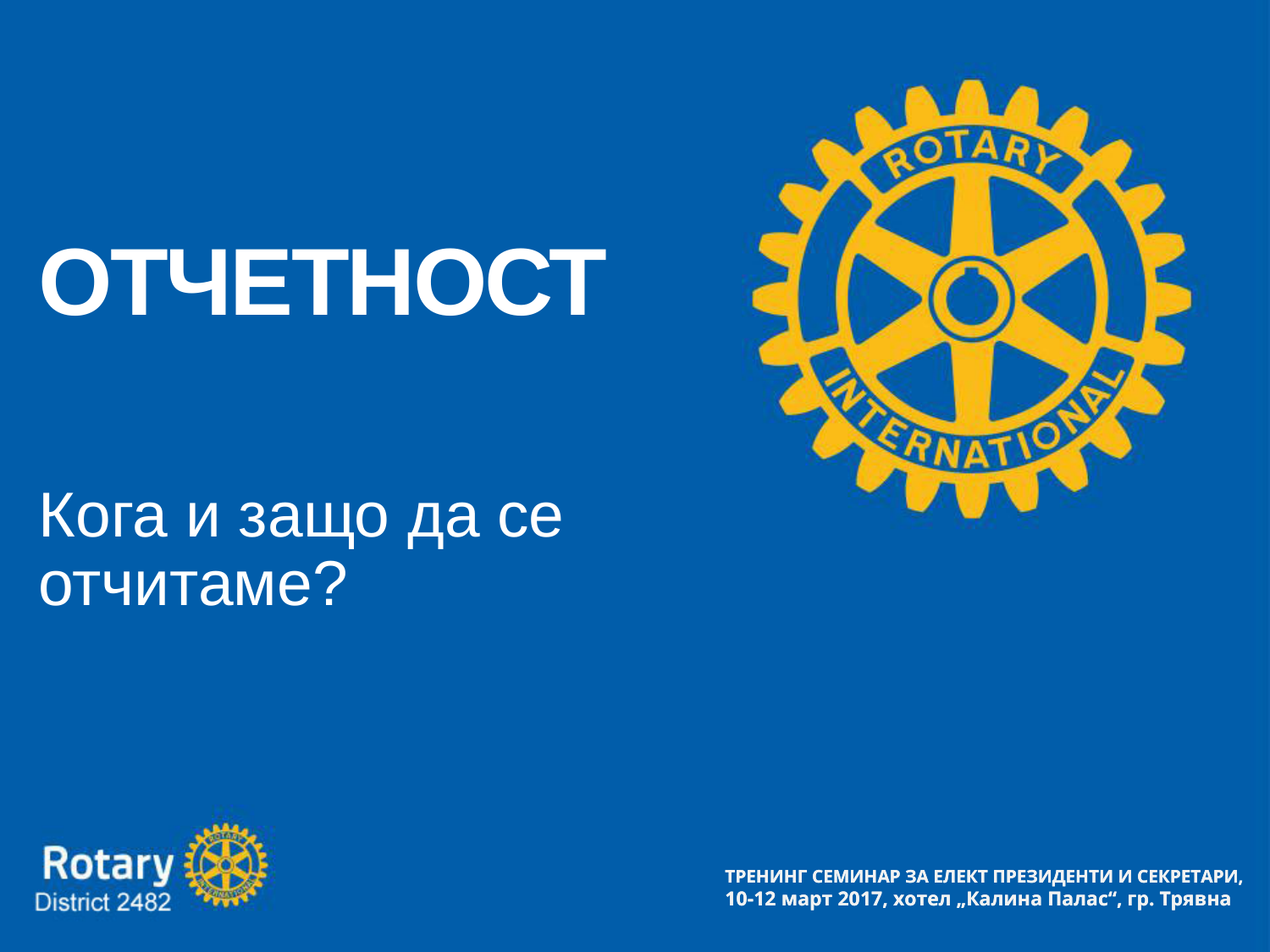

ОТЧЕТНОСТ

Кога и защо да се отчитаме?